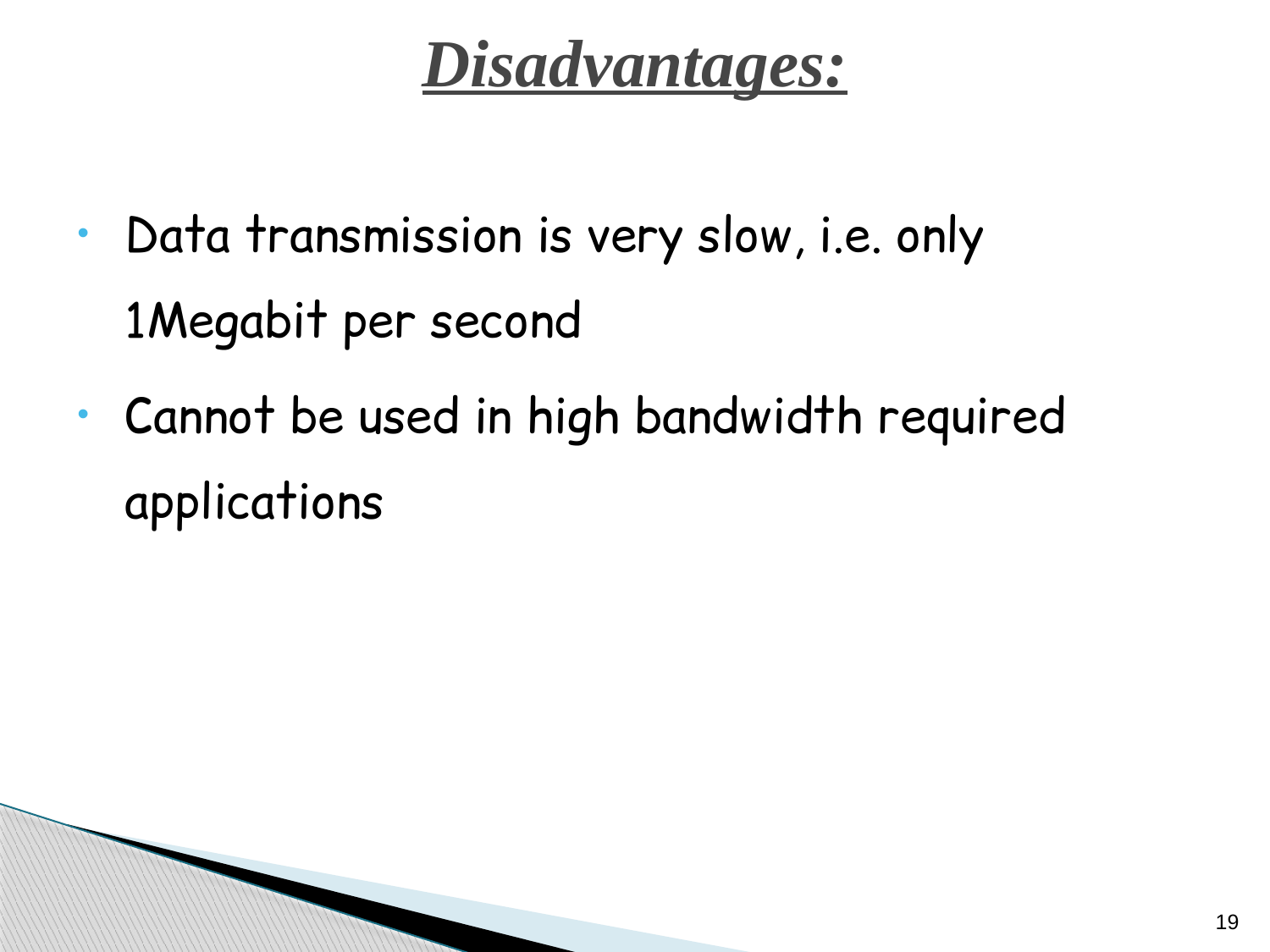

Disadvantages:
Data transmission is very slow, i.e. only 1Megabit per second
Cannot be used in high bandwidth required applications
19